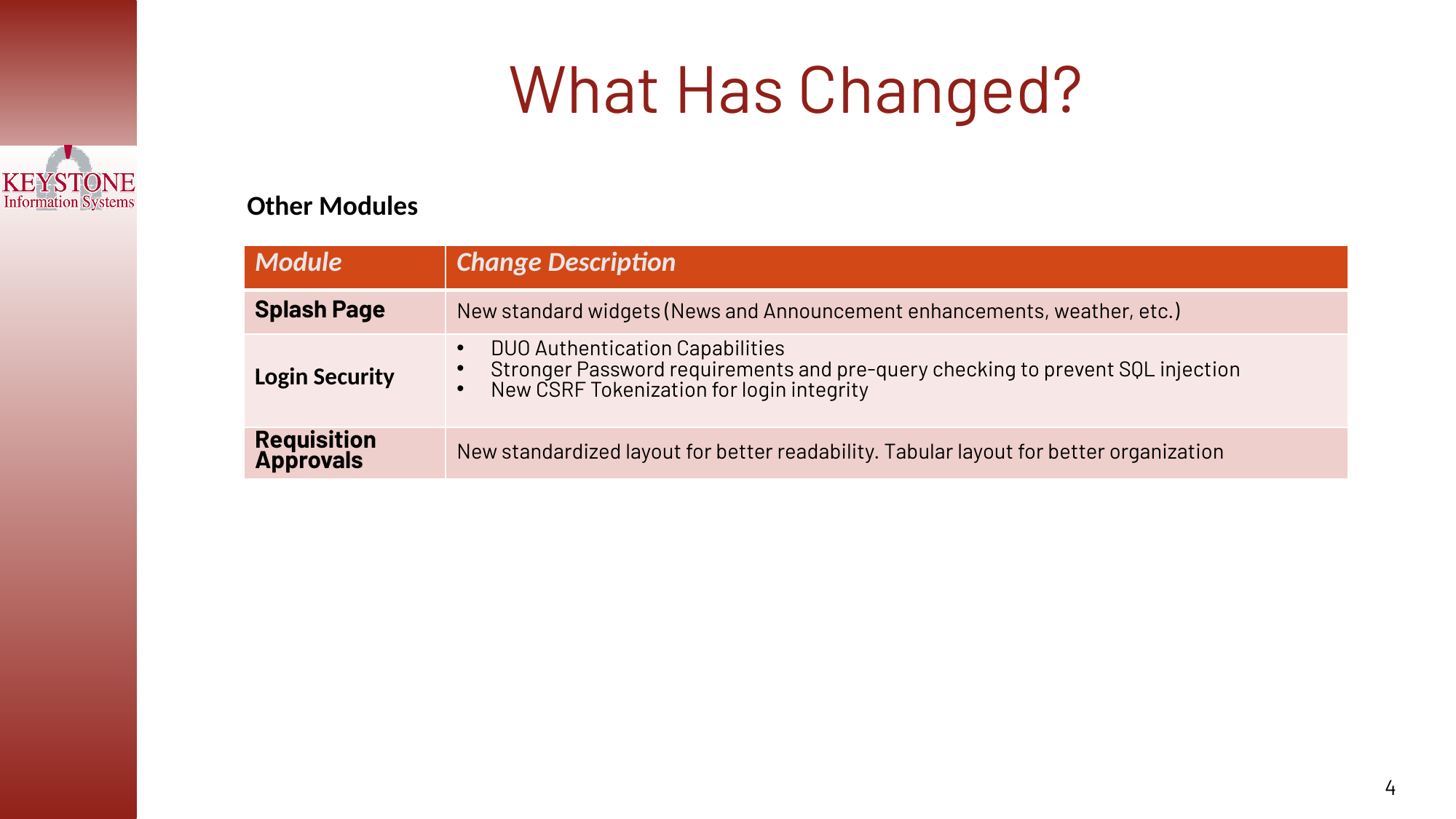

What Has Changed?
Other Modules
| Module | Change Description |
| --- | --- |
| Splash Page | New standard widgets (News and Announcement enhancements, weather, etc.) |
| Login Security | DUO Authentication Capabilities Stronger Password requirements and pre-query checking to prevent SQL injection New CSRF Tokenization for login integrity |
| Requisition Approvals | New standardized layout for better readability. Tabular layout for better organization |
4